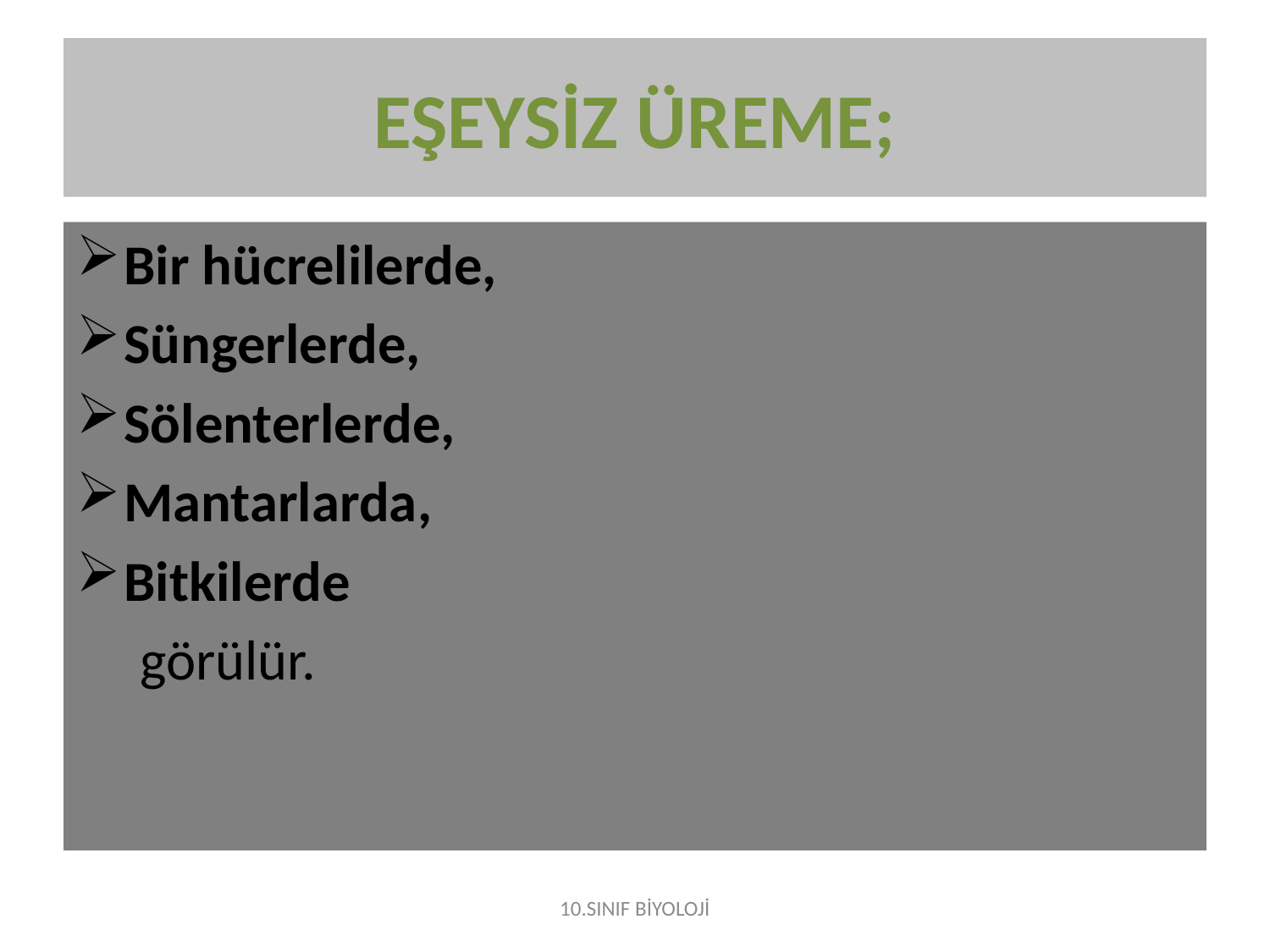

# EŞEYSİZ ÜREME;
Bir hücrelilerde,
Süngerlerde,
Sölenterlerde,
Mantarlarda,
Bitkilerde
     görülür.
10.SINIF BİYOLOJİ